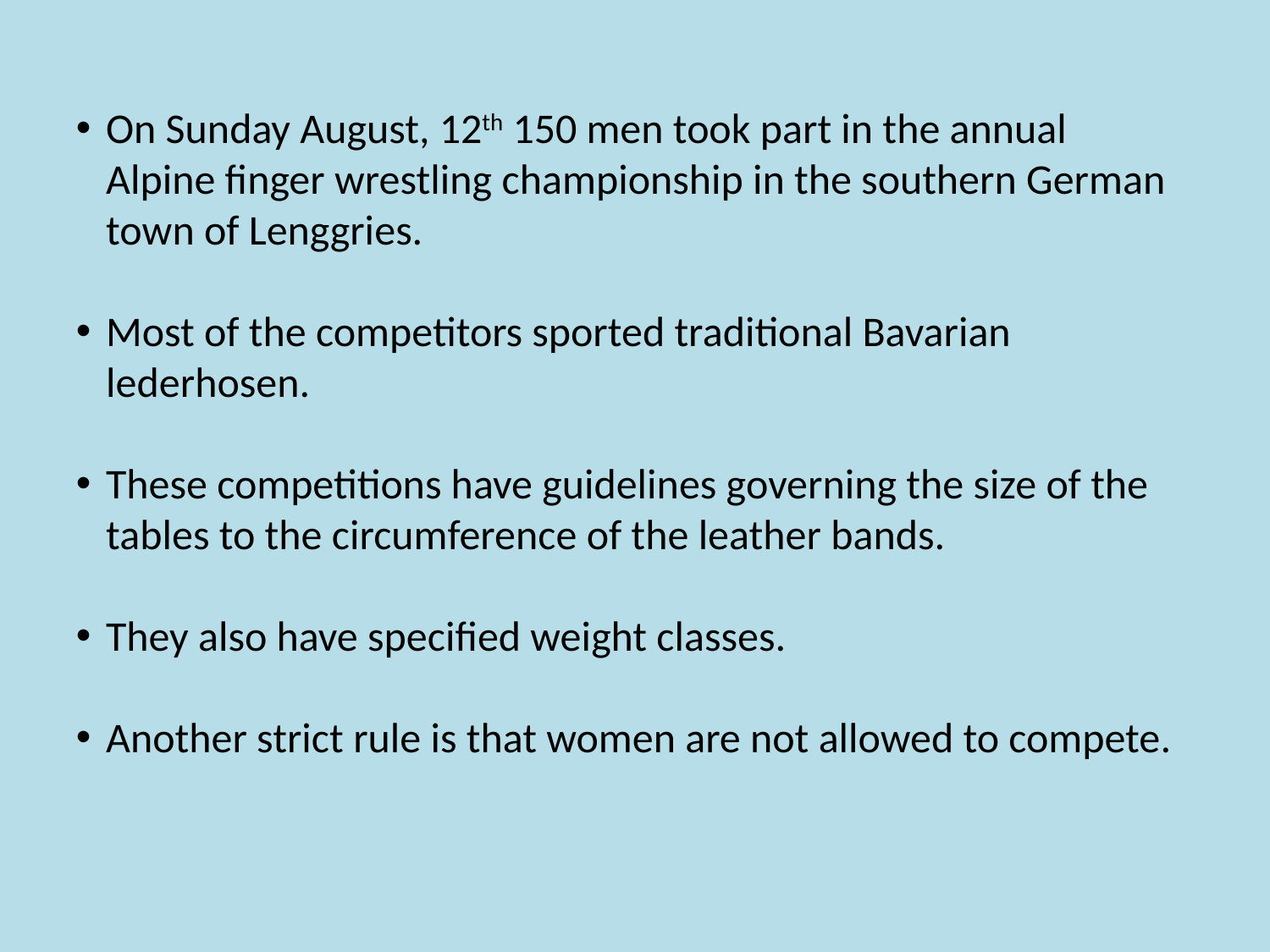

On Sunday August, 12th 150 men took part in the annual Alpine finger wrestling championship in the southern German town of Lenggries.

Most of the competitors sported traditional Bavarian lederhosen.

These competitions have guidelines governing the size of the tables to the circumference of the leather bands.

They also have specified weight classes.

Another strict rule is that women are not allowed to compete.